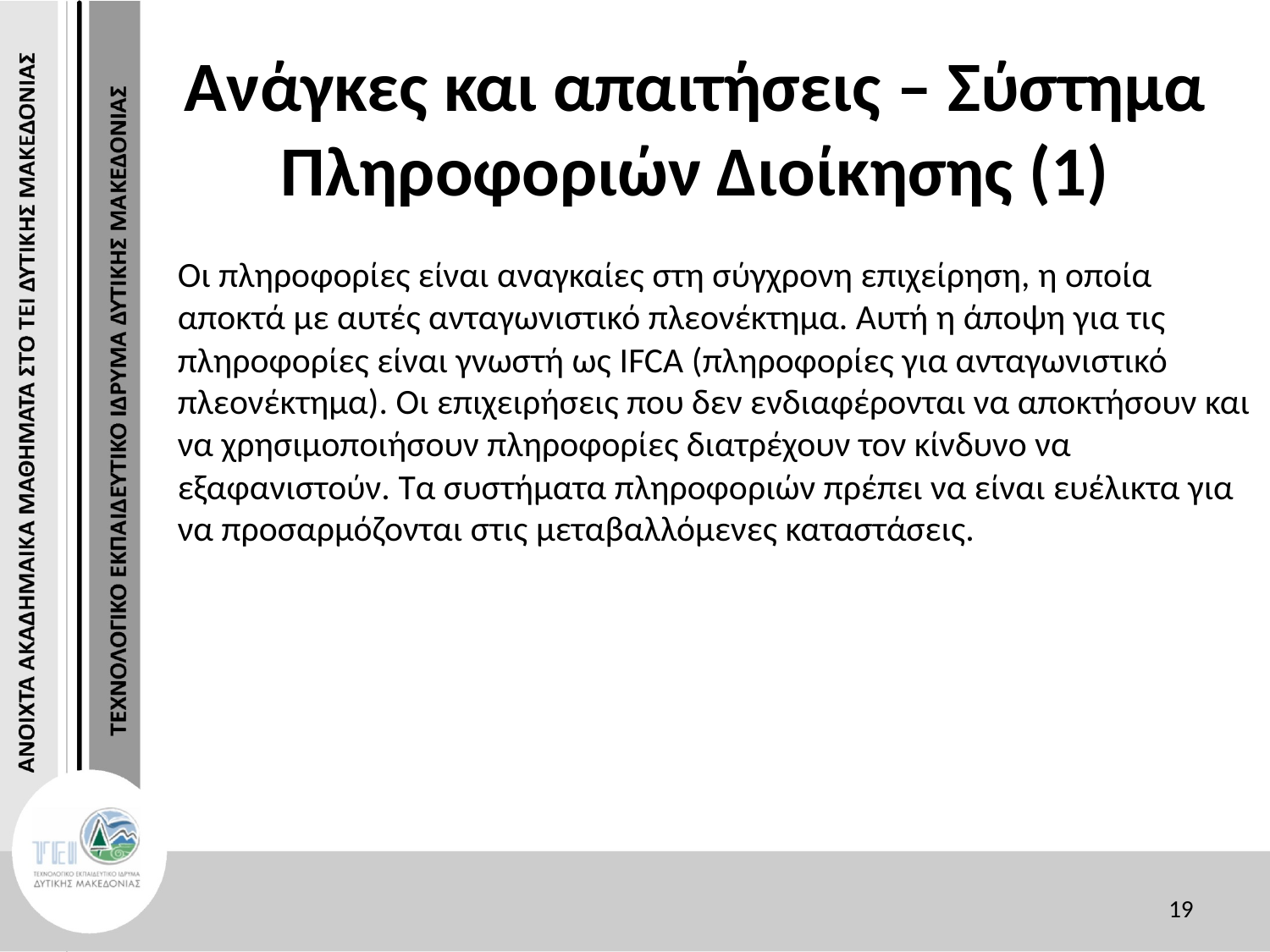

# Ανάγκες και απαιτήσεις – Σύστημα Πληροφοριών Διοίκησης (1)
Οι πληροφορίες είναι αναγκαίες στη σύγχρονη επιχείρηση, η οποία αποκτά με αυτές ανταγωνιστικό πλεονέκτημα. Αυτή η άποψη για τις πληροφορίες είναι γνωστή ως IFCA (πληροφορίες για ανταγωνιστικό πλεονέκτημα). Οι επιχειρήσεις που δεν ενδιαφέρονται να αποκτήσουν και να χρησιμοποιήσουν πληροφορίες διατρέχουν τον κίνδυνο να εξαφανιστούν. Τα συστήματα πληροφοριών πρέπει να είναι ευέλικτα για να προσαρμόζονται στις μεταβαλλόμενες καταστάσεις.

19